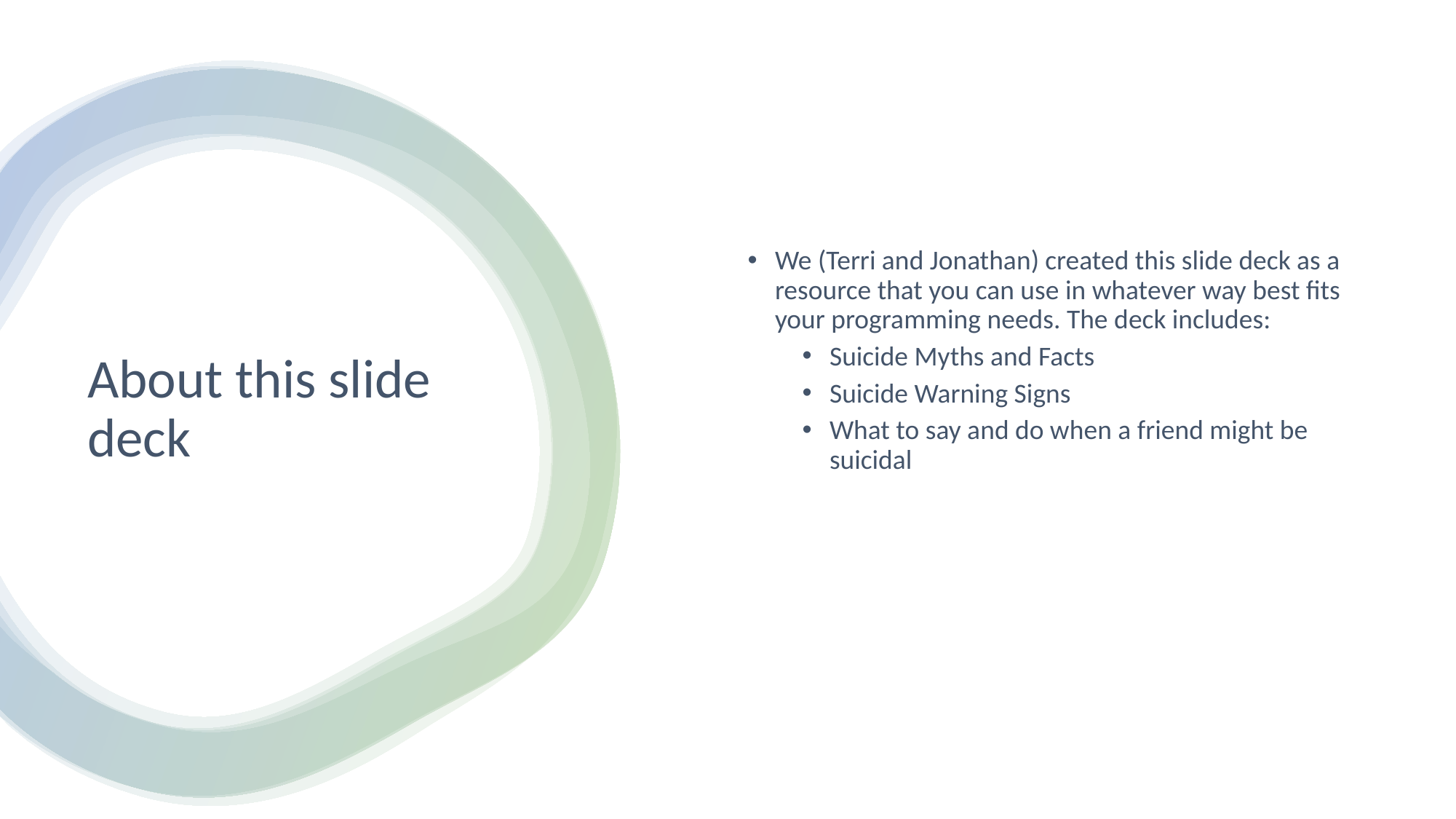

We (Terri and Jonathan) created this slide deck as a resource that you can use in whatever way best fits your programming needs. The deck includes:
Suicide Myths and Facts
Suicide Warning Signs
What to say and do when a friend might be suicidal

# About this slide deck
Erbacher, Singer & Poland, 2022